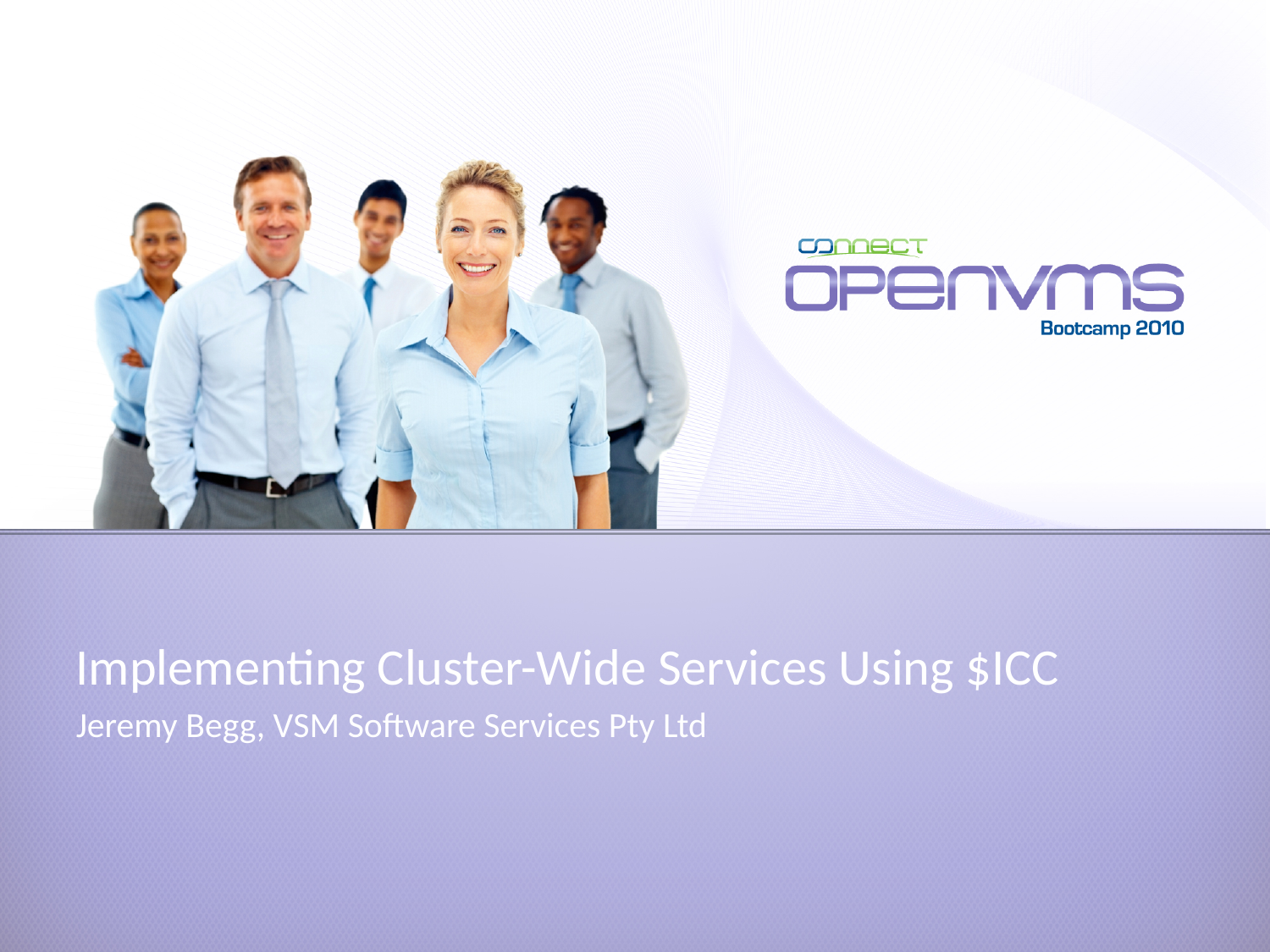

Implementing Cluster-Wide Services Using $ICC
Jeremy Begg, VSM Software Services Pty Ltd